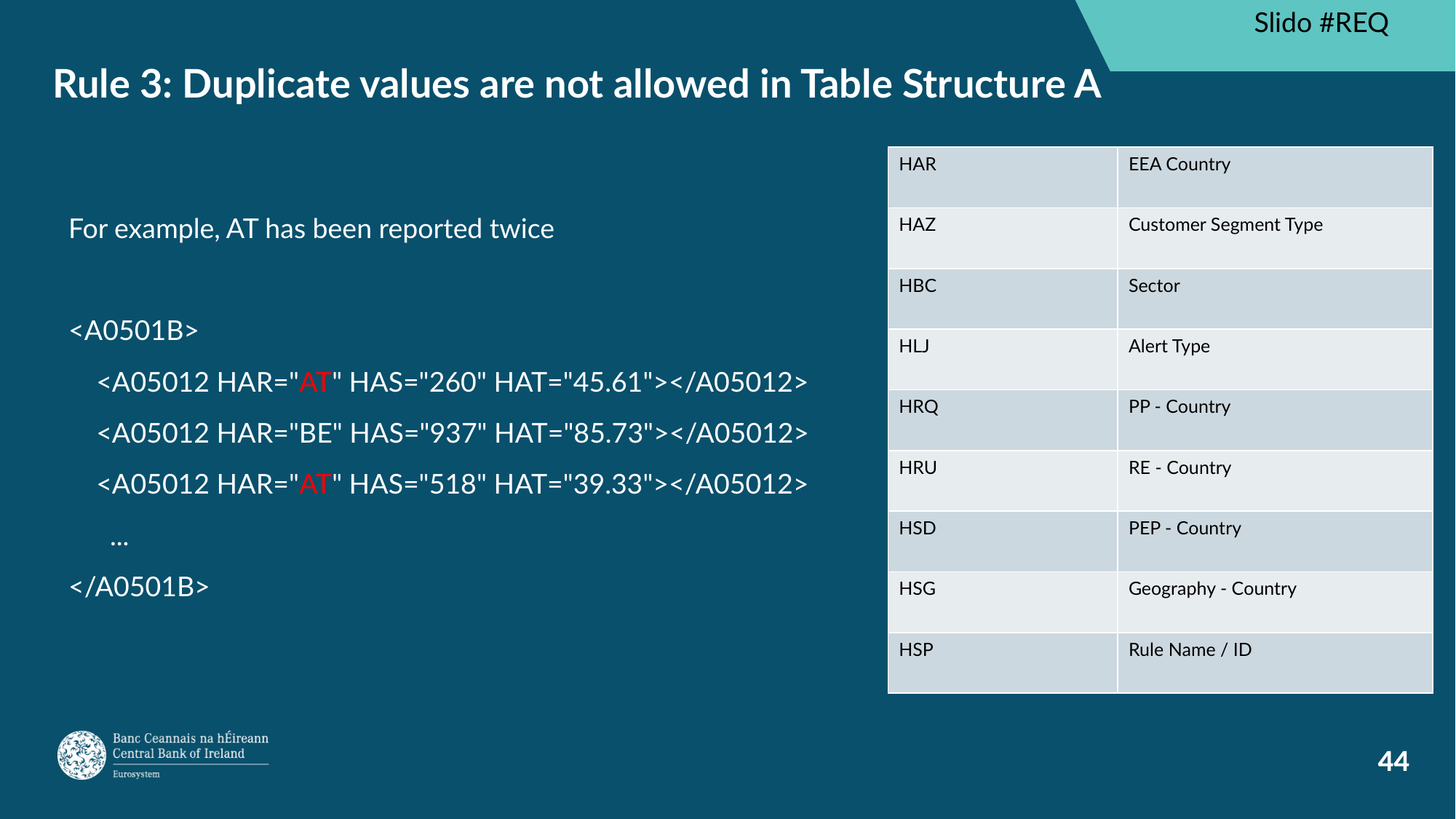

Slido #REQ
# Rule 3: Duplicate values are not allowed in Table Structure A
| HAR | EEA Country |
| --- | --- |
| HAZ | Customer Segment Type |
| HBC | Sector |
| HLJ | Alert Type |
| HRQ | PP - Country |
| HRU | RE - Country |
| HSD | PEP - Country |
| HSG | Geography - Country |
| HSP | Rule Name / ID |

For example, AT has been reported twice

<A0501B>
    <A05012 HAR="AT" HAS="260" HAT="45.61"></A05012>
    <A05012 HAR="BE" HAS="937" HAT="85.73"></A05012>
    <A05012 HAR="AT" HAS="518" HAT="39.33"></A05012>
      ...
</A0501B>